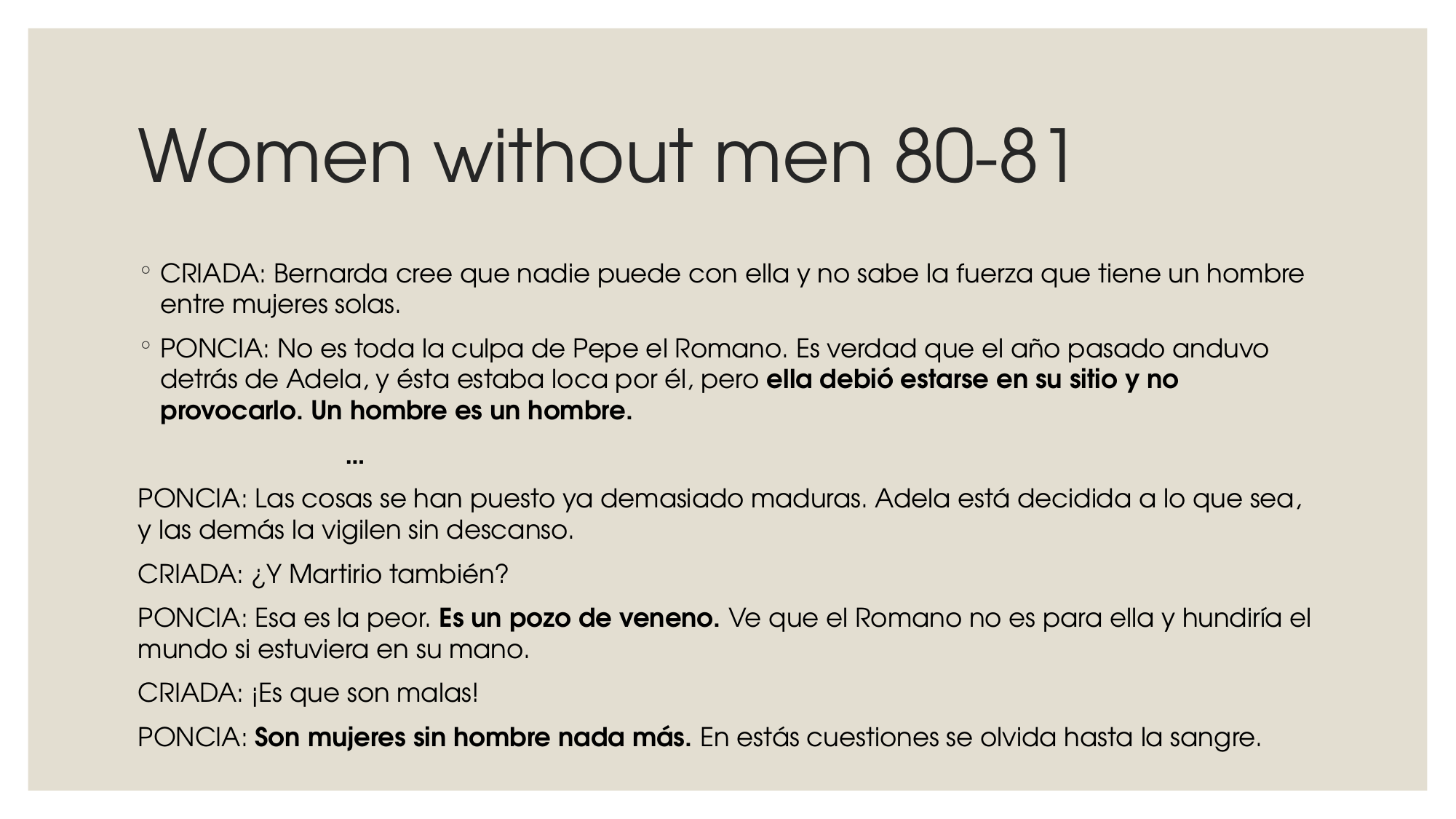

# Women without men 80-81
CRIADA: Bernarda cree que nadie puede con ella y no sabe la fuerza que tiene un hombre entre mujeres solas.
PONCIA: No es toda la culpa de Pepe el Romano. Es verdad que el año pasado anduvo detrás de Adela, y ésta estaba loca por él, pero ella debió estarse en su sitio y no provocarlo. Un hombre es un hombre.
		…
PONCIA: Las cosas se han puesto ya demasiado maduras. Adela está decidida a lo que sea, y las demás la vigilen sin descanso.
CRIADA: ¿Y Martirio también?
PONCIA: Esa es la peor. Es un pozo de veneno. Ve que el Romano no es para ella y hundiría el mundo si estuviera en su mano.
CRIADA: ¡Es que son malas!
PONCIA: Son mujeres sin hombre nada más. En estás cuestiones se olvida hasta la sangre.